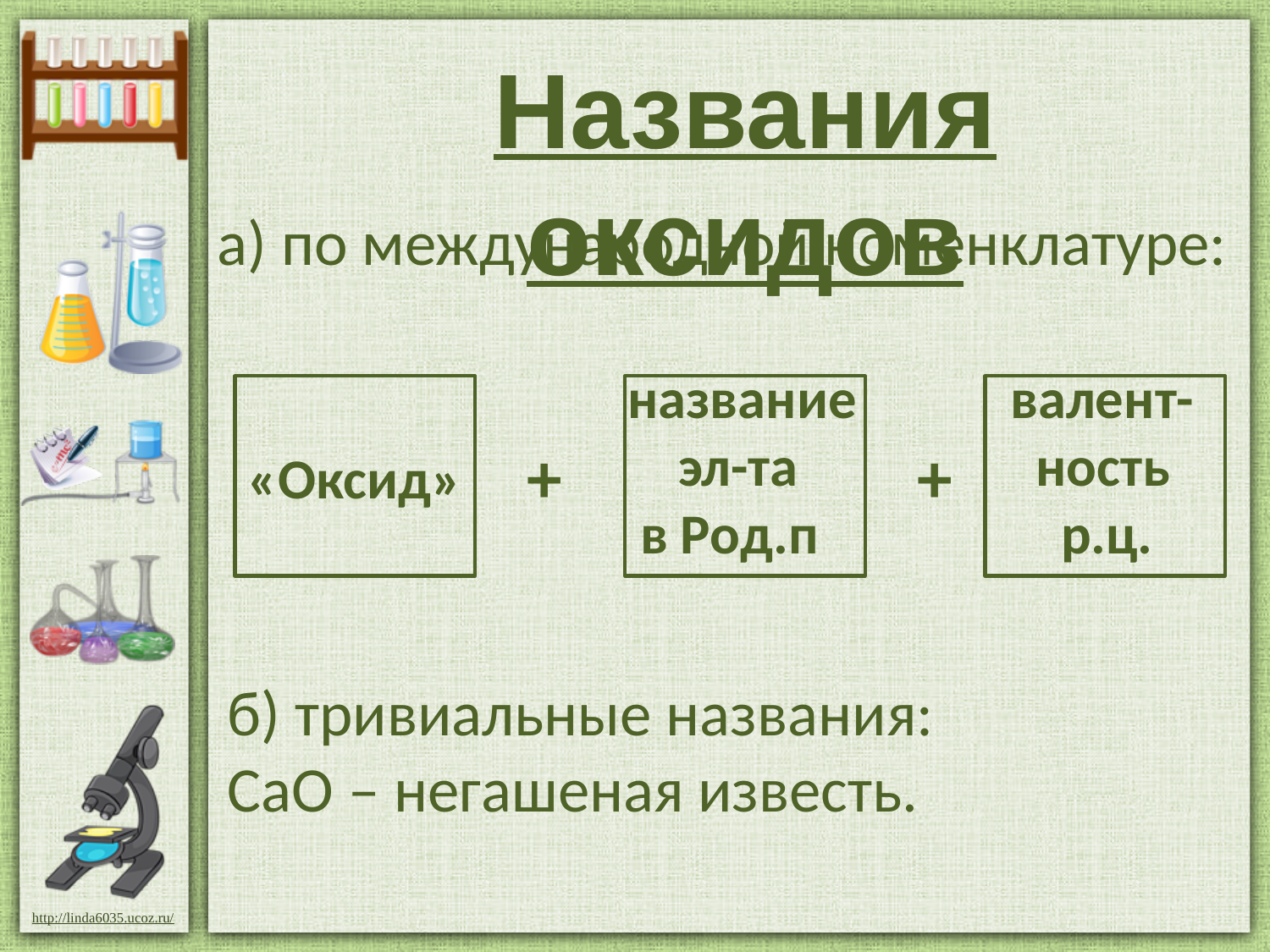

Названия оксидов
а) по международной номенклатуре:
название
    эл-та
 в Род.п
 валент-
   ность
     р.ц.

+
+
«Оксид»
б) тривиальные названия:
СаO – негашеная известь.